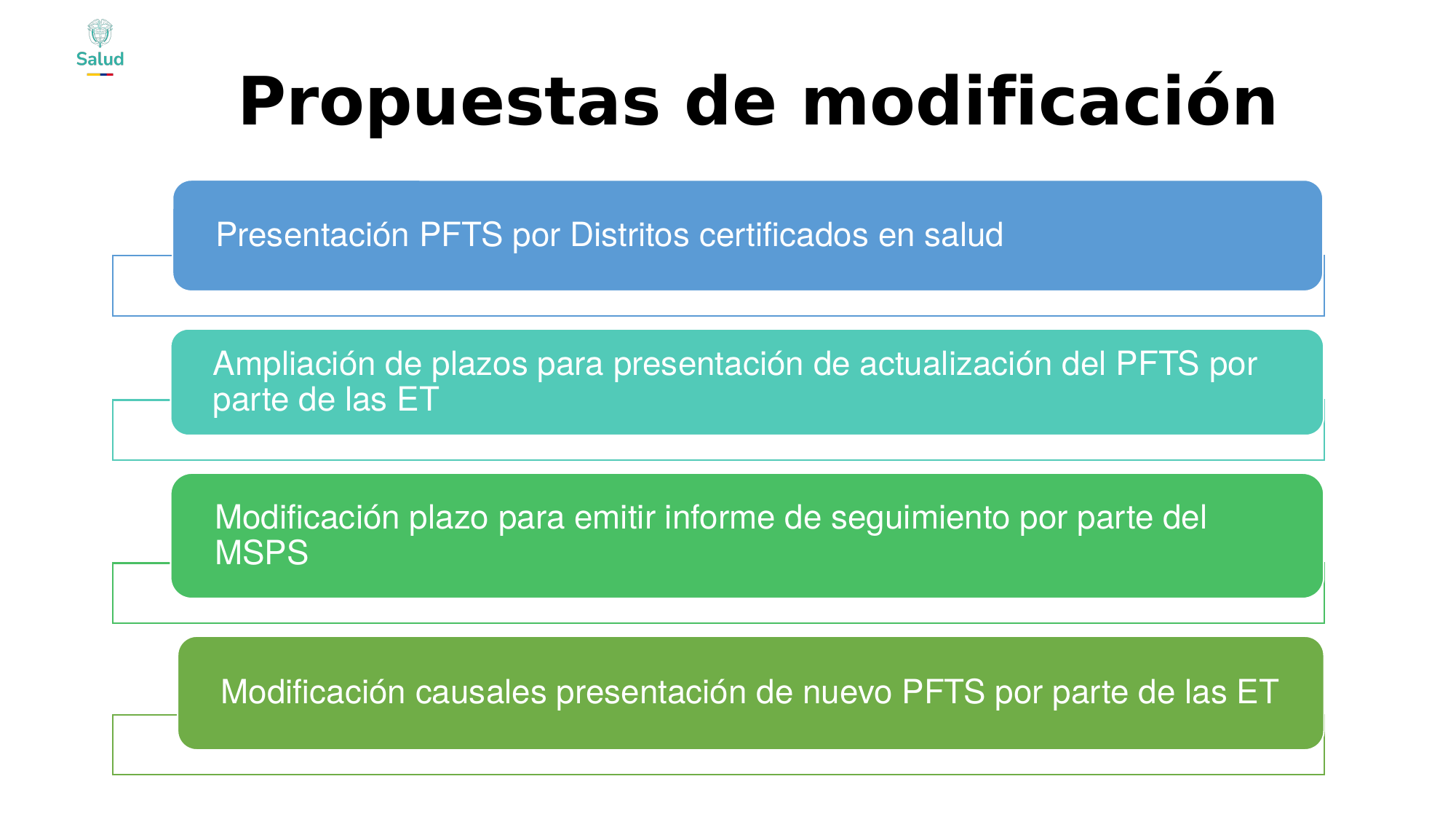

# Propuestas de modificación
Presentación PFTS por Distritos certificados en salud
Ampliación de plazos para presentación de actualización del PFTS por parte de las ET
Modificación plazo para emitir informe de seguimiento por parte del MSPS
Modificación causales presentación de nuevo PFTS por parte de las ET